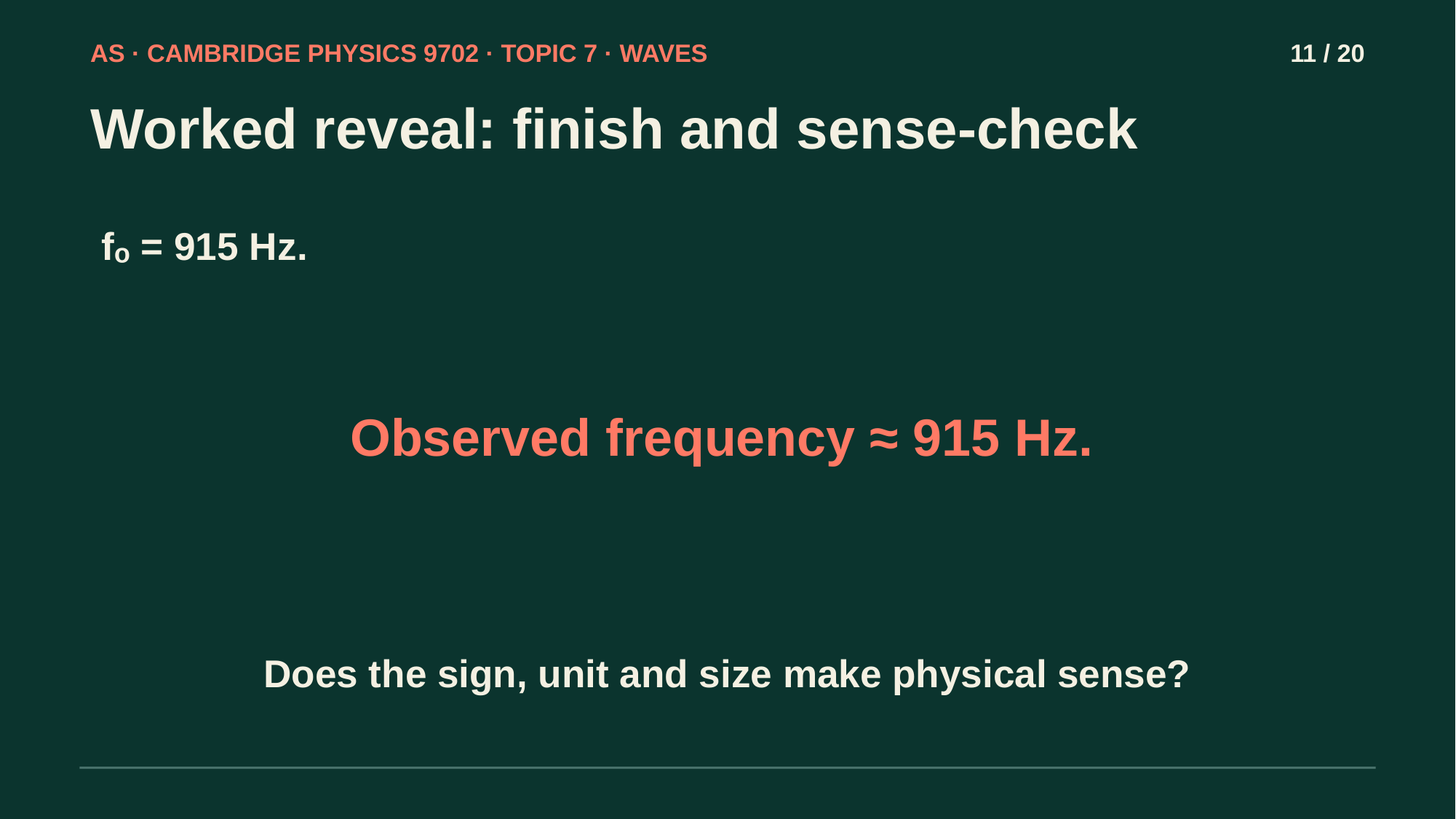

AS · CAMBRIDGE PHYSICS 9702 · TOPIC 7 · WAVES
11 / 20
Worked reveal: finish and sense-check
fₒ = 915 Hz.
Observed frequency ≈ 915 Hz.
Does the sign, unit and size make physical sense?